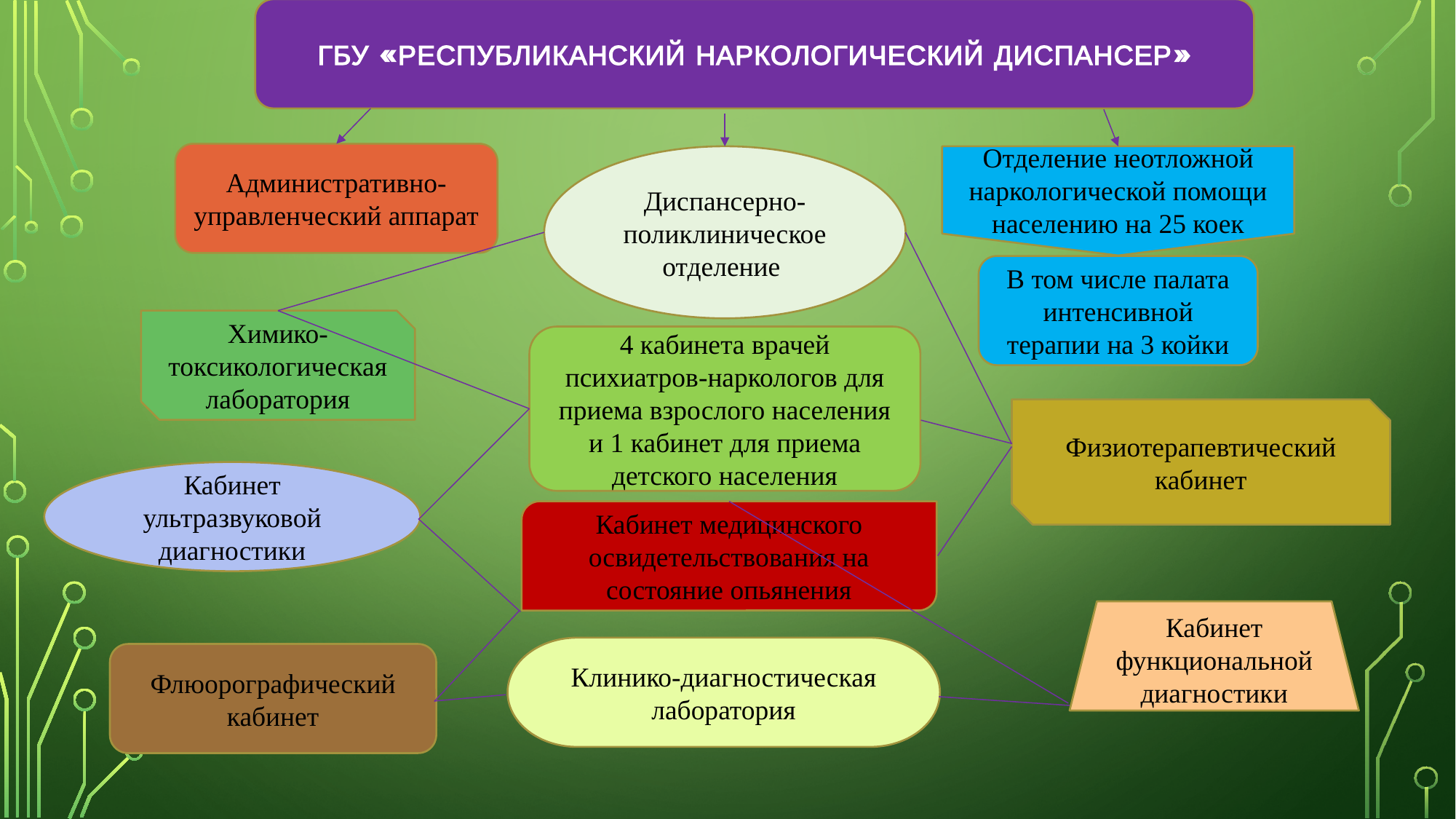

ГБУ «РЕСПУБЛИКАНСКИЙ НАРКОЛОГИЧЕСКИЙ ДИСПАНСЕР»
Административно-управленческий аппарат
Диспансерно-поликлиническое отделение
Отделение неотложной наркологической помощи населению на 25 коек
В том числе палата интенсивной терапии на 3 койки
Химико-токсикологическая лаборатория
4 кабинета врачей психиатров-наркологов для приема взрослого населения и 1 кабинет для приема детского населения
Физиотерапевтический кабинет
Кабинет ультразвуковой диагностики
Кабинет медицинского освидетельствования на состояние опьянения
Кабинет функциональной диагностики
Клинико-диагностическая лаборатория
Флюорографический кабинет